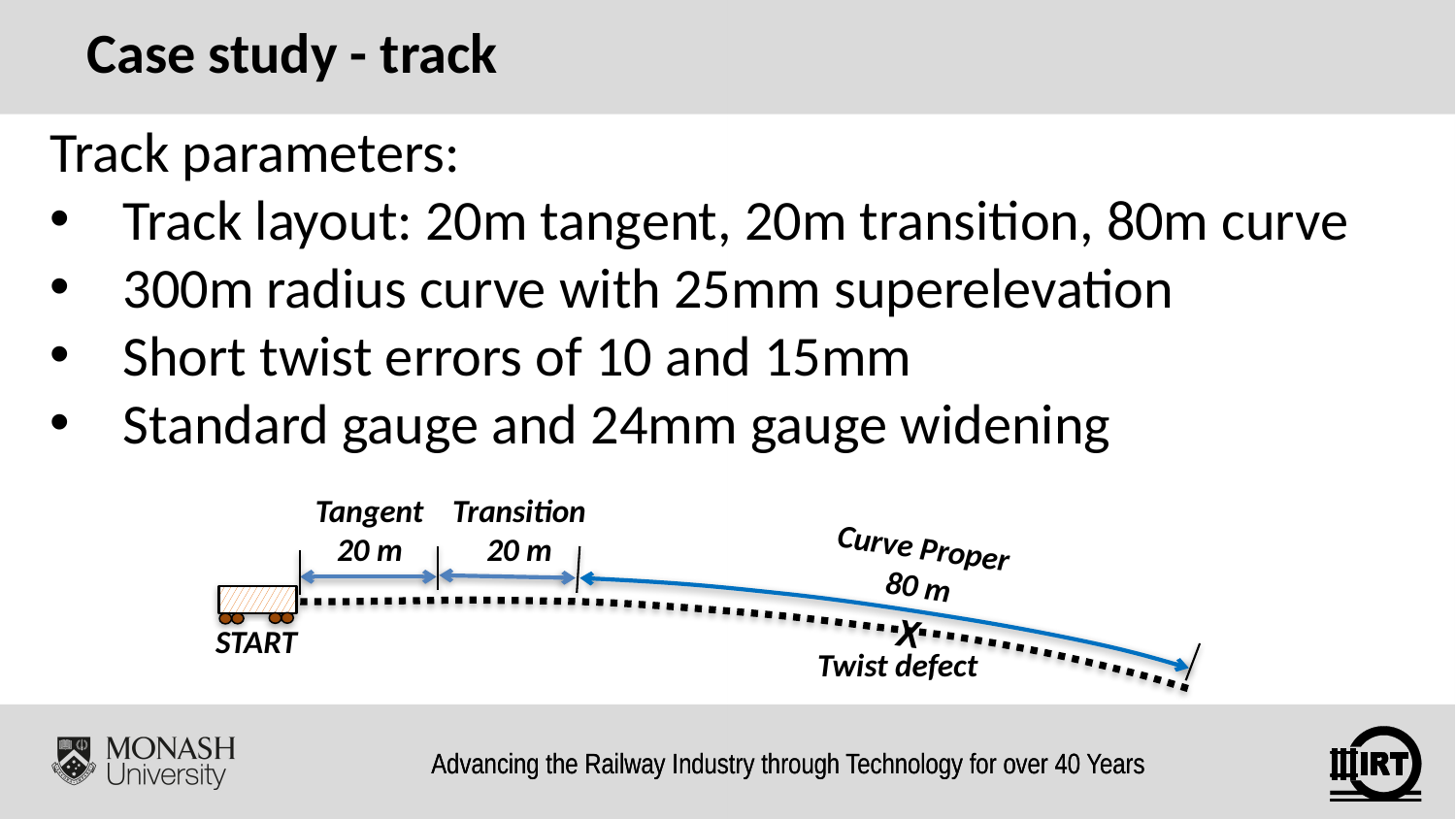

Case study - track
Track parameters:
Track layout: 20m tangent, 20m transition, 80m curve
300m radius curve with 25mm superelevation
Short twist errors of 10 and 15mm
Standard gauge and 24mm gauge widening
Tangent
20 m
Transition
20 m
Curve Proper
80 m

X

START
Twist defect